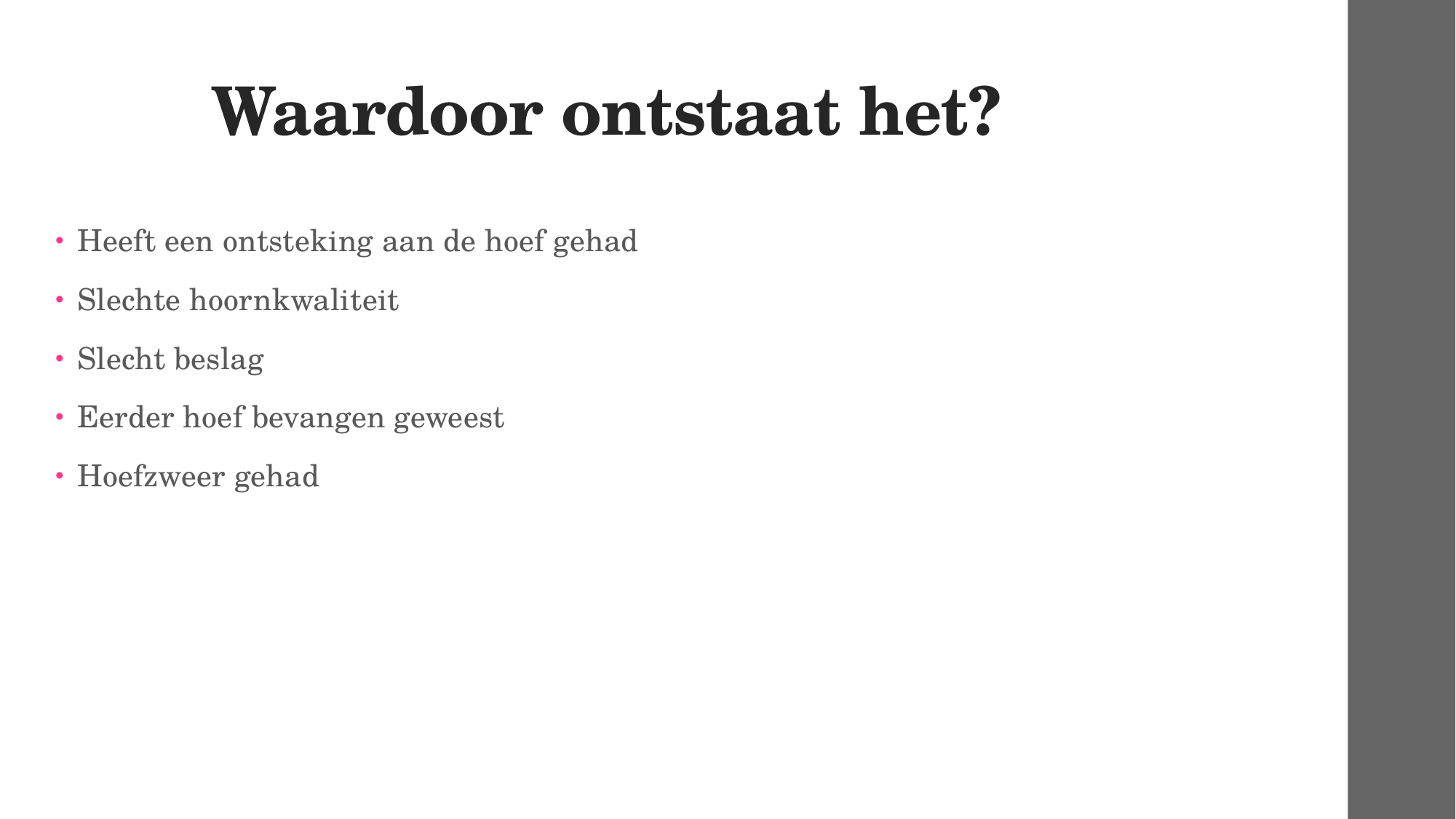

# Waardoor ontstaat het?
Heeft een ontsteking aan de hoef gehad
Slechte hoornkwaliteit
Slecht beslag
Eerder hoef bevangen geweest
Hoefzweer gehad